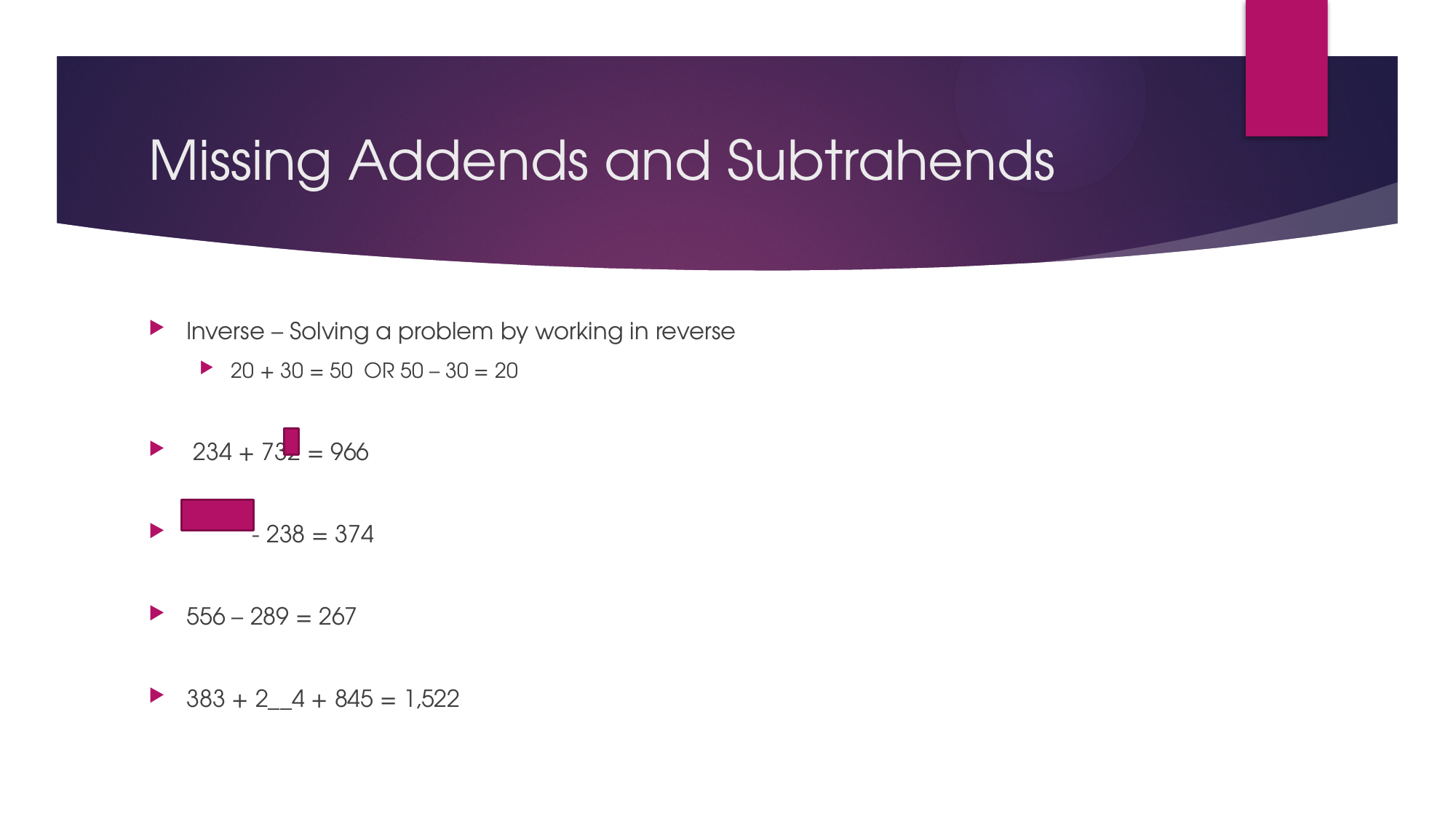

# Missing Addends and Subtrahends
Inverse – Solving a problem by working in reverse
20 + 30 = 50  OR 50 – 30 = 20

 234 + 732 = 966

          - 238 = 374

556 – 289 = 267

383 + 2__4 + 845 = 1,522